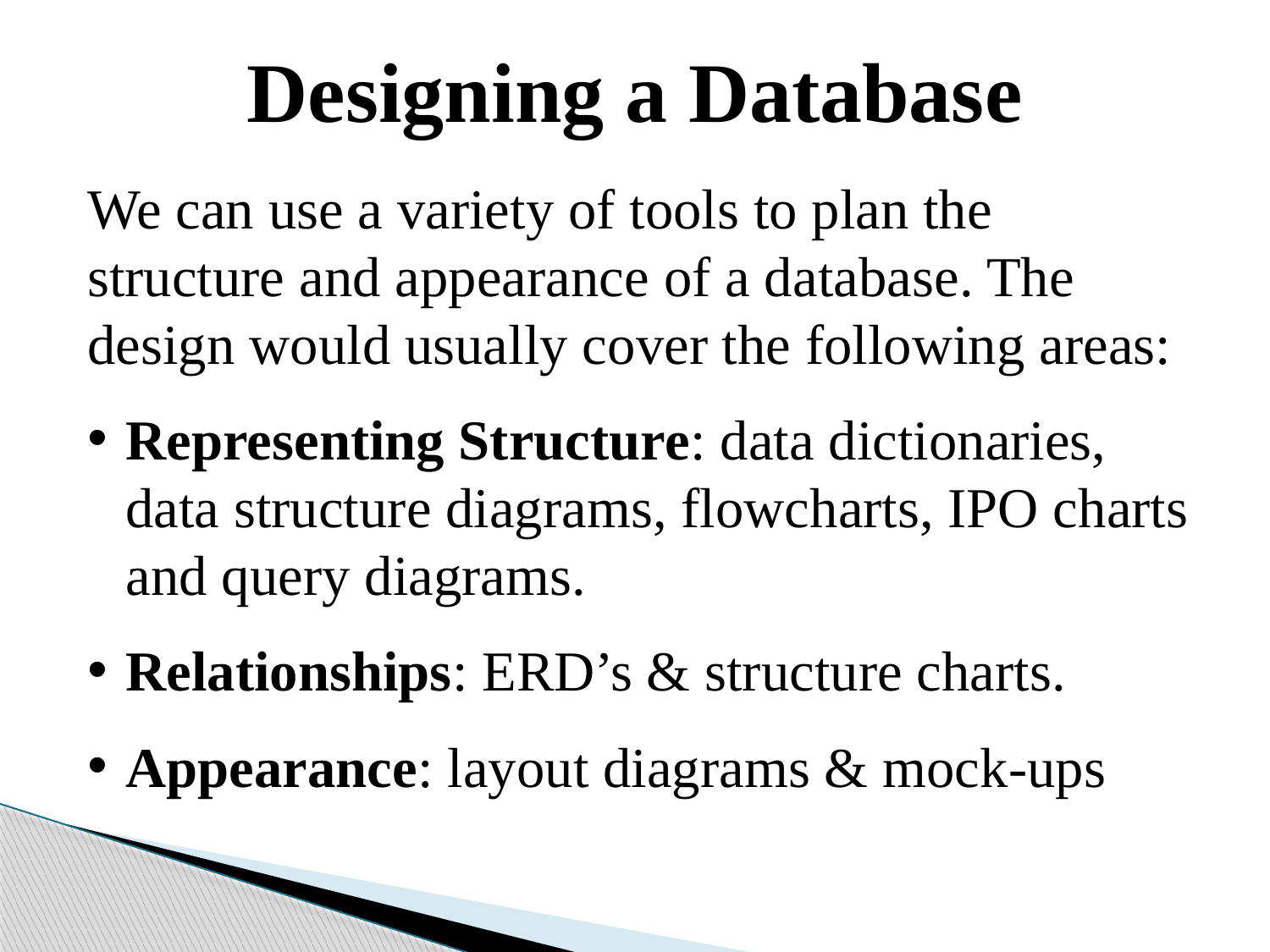

Designing a Database
We can use a variety of tools to plan the structure and appearance of a database. The design would usually cover the following areas:
Representing Structure: data dictionaries, data structure diagrams, flowcharts, IPO charts and query diagrams.
Relationships: ERD’s & structure charts.
Appearance: layout diagrams & mock-ups